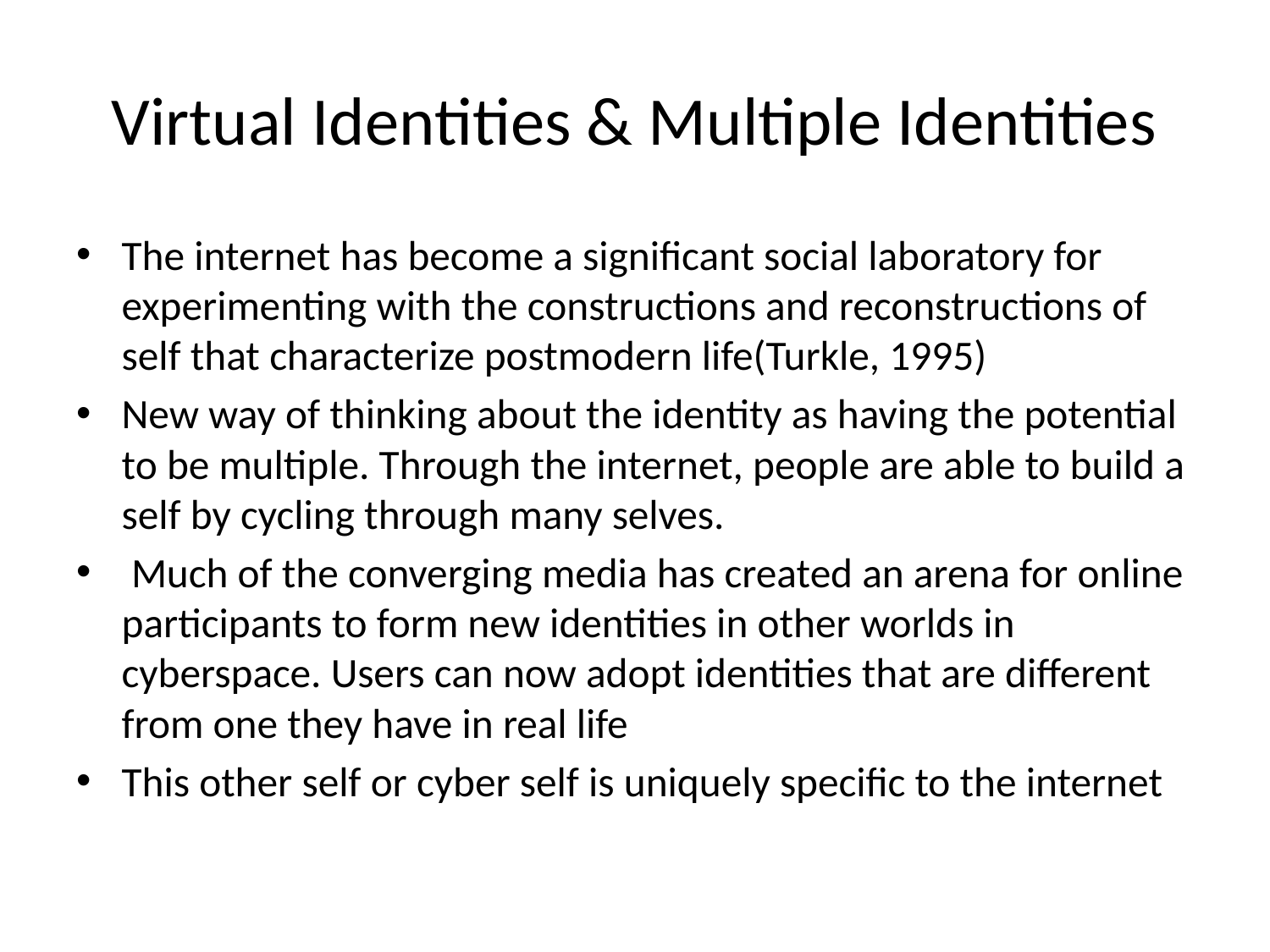

# Virtual Identities & Multiple Identities
The internet has become a significant social laboratory for experimenting with the constructions and reconstructions of self that characterize postmodern life(Turkle, 1995)
New way of thinking about the identity as having the potential to be multiple. Through the internet, people are able to build a self by cycling through many selves.
 Much of the converging media has created an arena for online participants to form new identities in other worlds in cyberspace. Users can now adopt identities that are different from one they have in real life
This other self or cyber self is uniquely specific to the internet